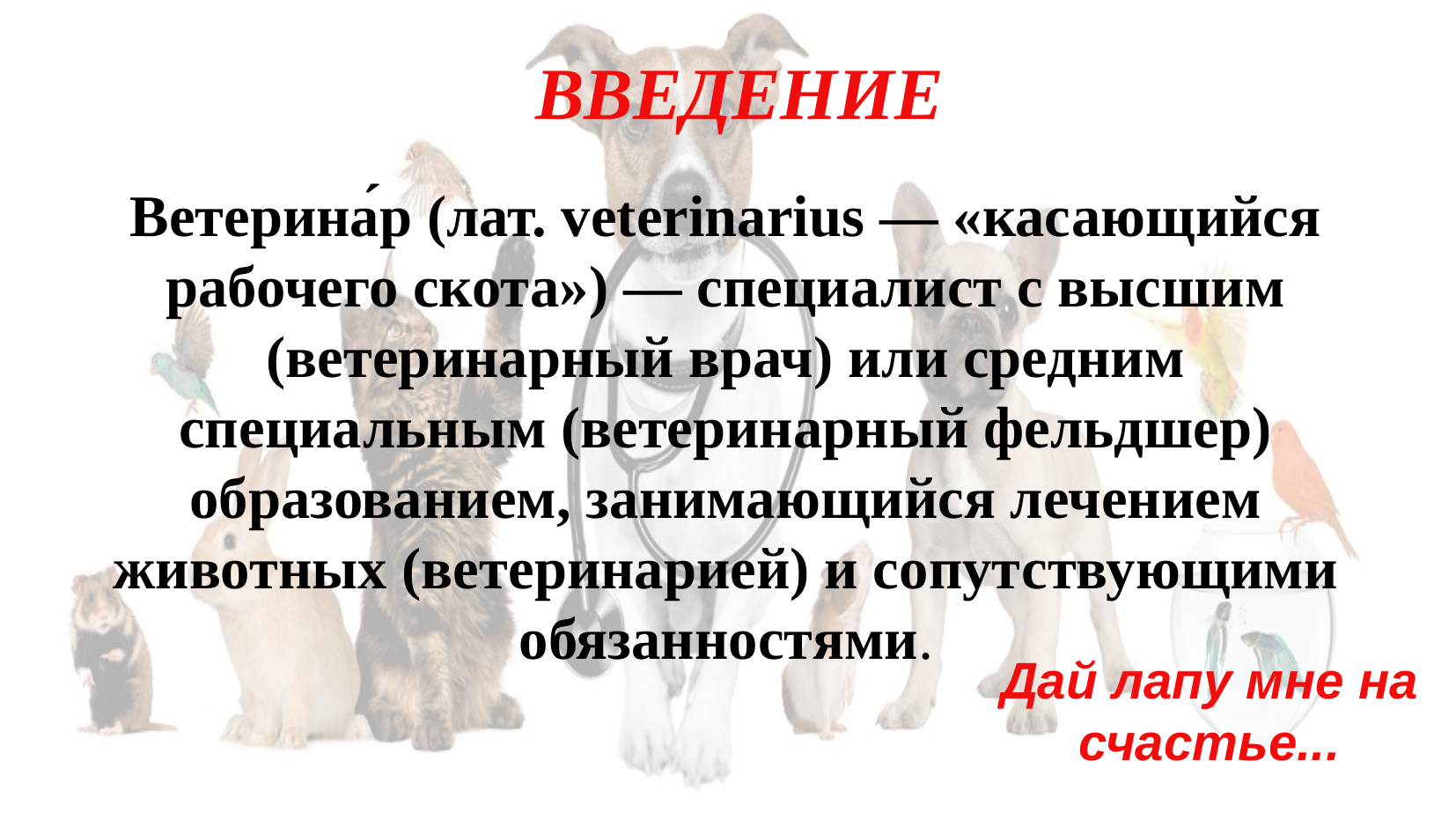

ВВЕДЕНИЕ
Ветерина́р (лат. veterinarius — «касающийся рабочего скота») — специалист с высшим (ветеринарный врач) или средним специальным (ветеринарный фельдшер) образованием, занимающийся лечением животных (ветеринарией) и сопутствующими обязанностями.
Дай лапу мне на счастье...